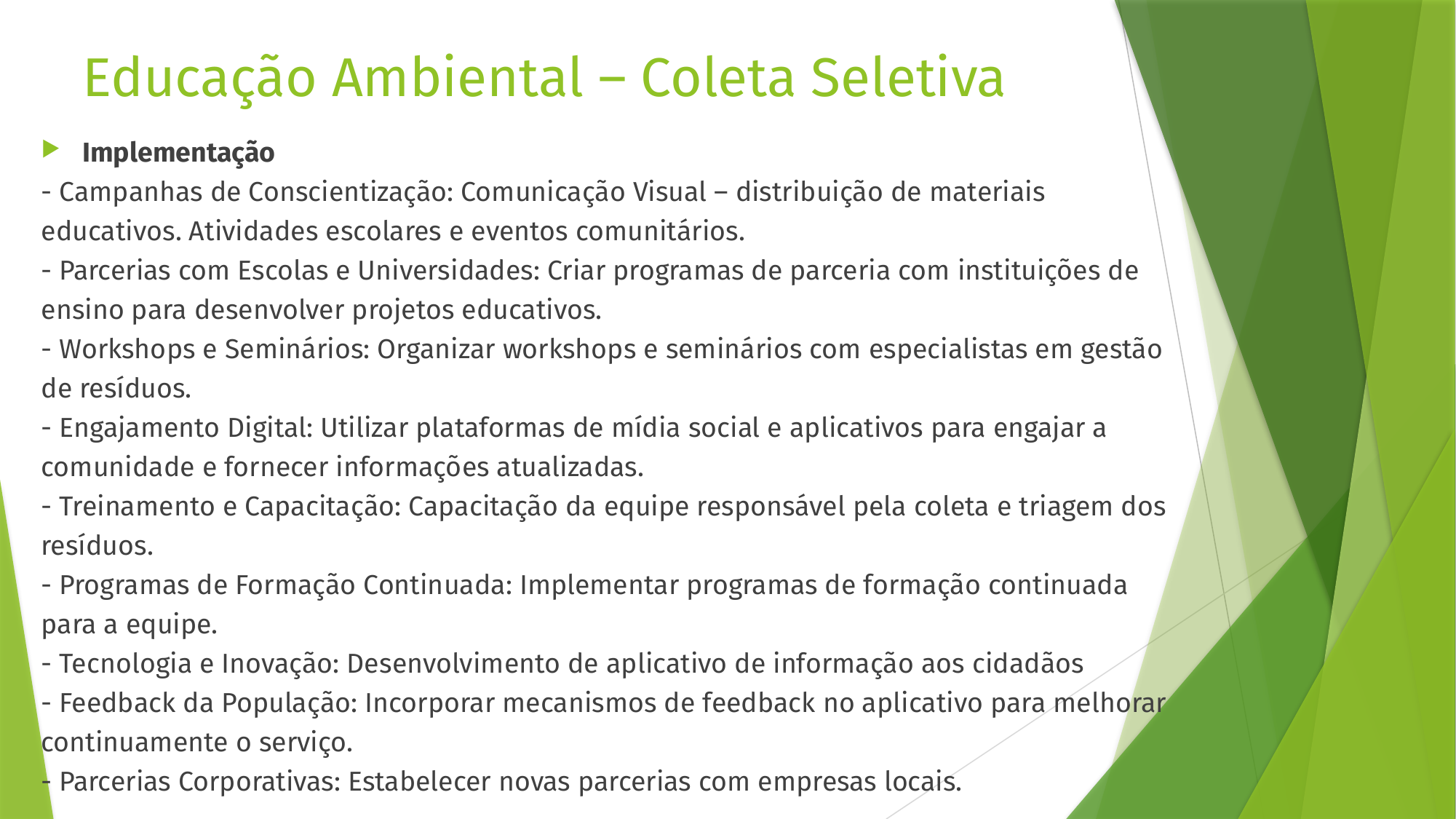

# Educação Ambiental – Coleta Seletiva
Implementação
- Campanhas de Conscientização: Comunicação Visual – distribuição de materiais educativos. Atividades escolares e eventos comunitários.
- Parcerias com Escolas e Universidades: Criar programas de parceria com instituições de ensino para desenvolver projetos educativos.
- Workshops e Seminários: Organizar workshops e seminários com especialistas em gestão de resíduos.
- Engajamento Digital: Utilizar plataformas de mídia social e aplicativos para engajar a comunidade e fornecer informações atualizadas.
- Treinamento e Capacitação: Capacitação da equipe responsável pela coleta e triagem dos resíduos.
- Programas de Formação Continuada: Implementar programas de formação continuada para a equipe.
- Tecnologia e Inovação: Desenvolvimento de aplicativo de informação aos cidadãos
- Feedback da População: Incorporar mecanismos de feedback no aplicativo para melhorar continuamente o serviço.
- Parcerias Corporativas: Estabelecer novas parcerias com empresas locais.